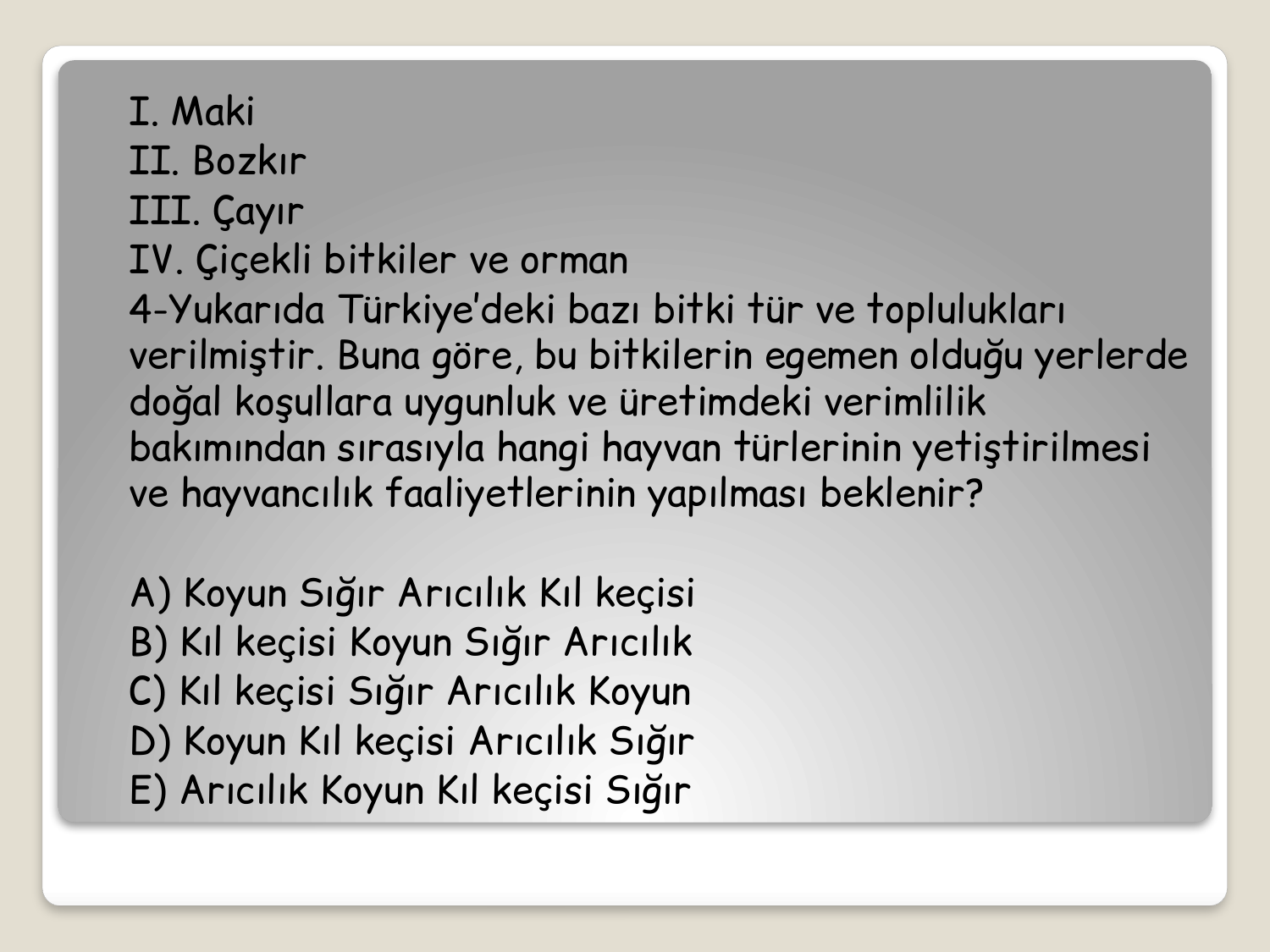

I. Maki
			II. Bozkır
			III. Çayır
			IV. Çiçekli bitkiler ve orman
	4-Yukarıda Türkiye’deki bazı bitki tür ve toplulukları verilmiştir. Buna göre, bu bitkilerin egemen olduğu yerlerde doğal koşullara uygunluk ve üretimdeki verimlilik bakımından sırasıyla hangi hayvan türlerinin yetiştirilmesi ve hayvancılık faaliyetlerinin yapılması beklenir?

	A) Koyun Sığır Arıcılık Kıl keçisi
	B) Kıl keçisi Koyun Sığır Arıcılık
	C) Kıl keçisi Sığır Arıcılık Koyun
	D) Koyun Kıl keçisi Arıcılık Sığır
	E) Arıcılık Koyun Kıl keçisi Sığır